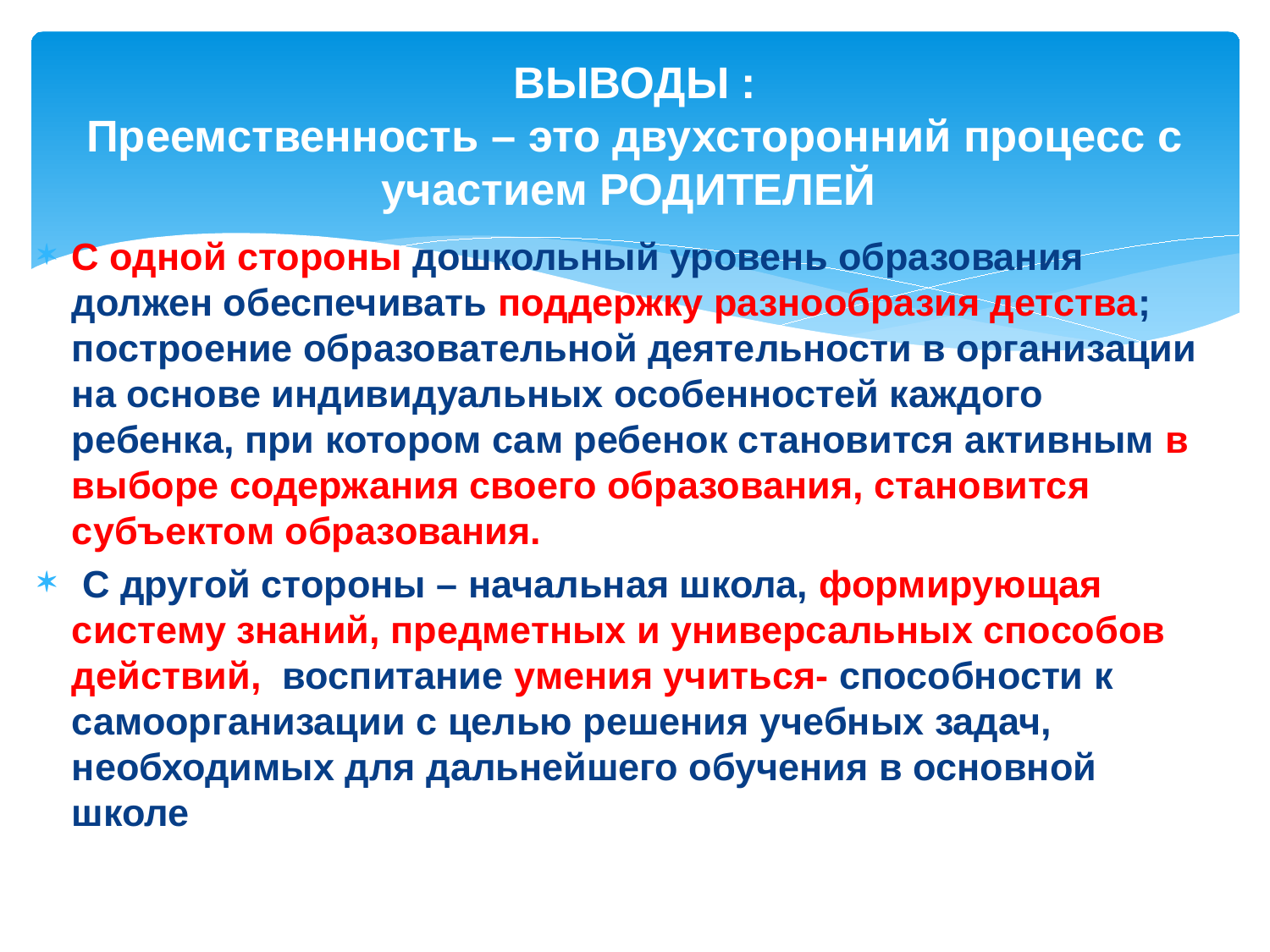

# ВЫВОДЫ : Преемственность – это двухсторонний процесс с участием РОДИТЕЛЕЙ
С одной стороны дошкольный уровень образования должен обеспечивать поддержку разнообразия детства; построение образовательной деятельности в организации на основе индивидуальных особенностей каждого ребенка, при котором сам ребенок становится активным в выборе содержания своего образования, становится субъектом образования.
 С другой стороны – начальная школа, формирующая систему знаний, предметных и универсальных способов действий,  воспитание умения учиться- способности к самоорганизации с целью решения учебных задач, необходимых для дальнейшего обучения в основной школе